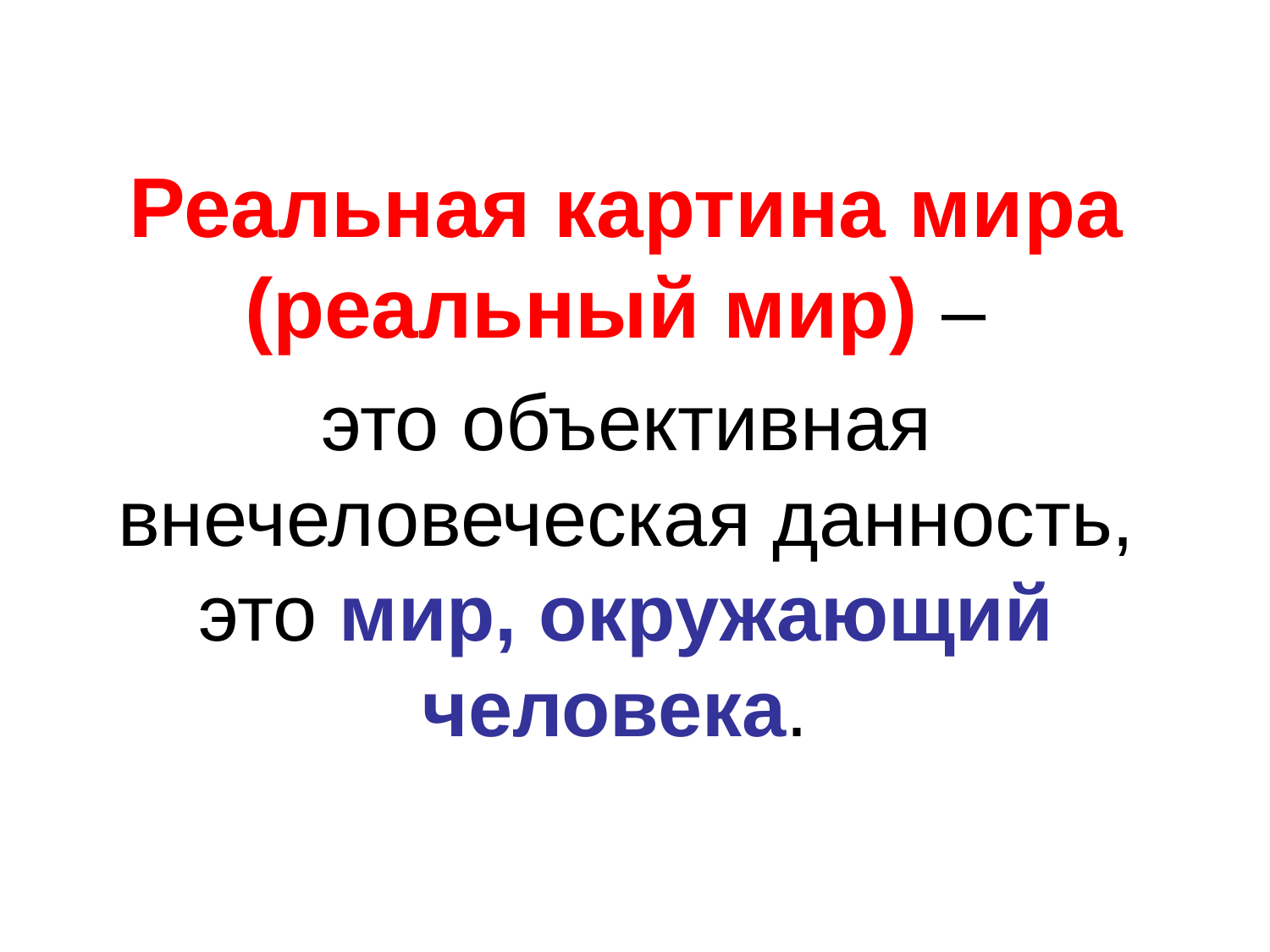

Реальная картина мира (реальный мир) –
это объективная внечеловеческая данность, это мир, окружающий человека.